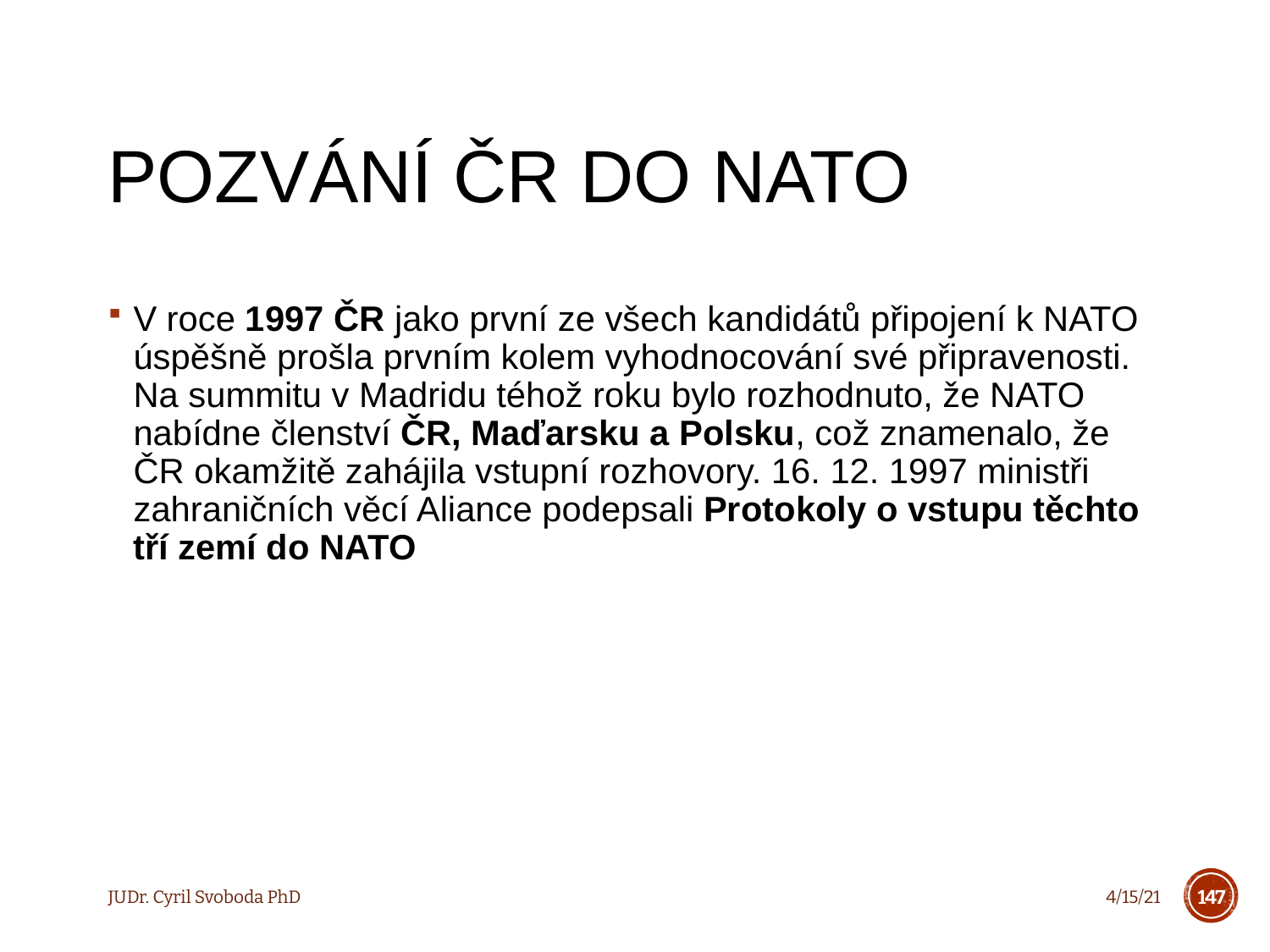

# Pozvání ČR do NATO
V roce 1997 ČR jako první ze všech kandidátů připojení k NATO úspěšně prošla prvním kolem vyhodnocování své připravenosti. Na summitu v Madridu téhož roku bylo rozhodnuto, že NATO nabídne členství ČR, Maďarsku a Polsku, což znamenalo, že ČR okamžitě zahájila vstupní rozhovory. 16. 12. 1997 ministři zahraničních věcí Aliance podepsali Protokoly o vstupu těchto tří zemí do NATO
JUDr. Cyril Svoboda PhD
4/15/21
147